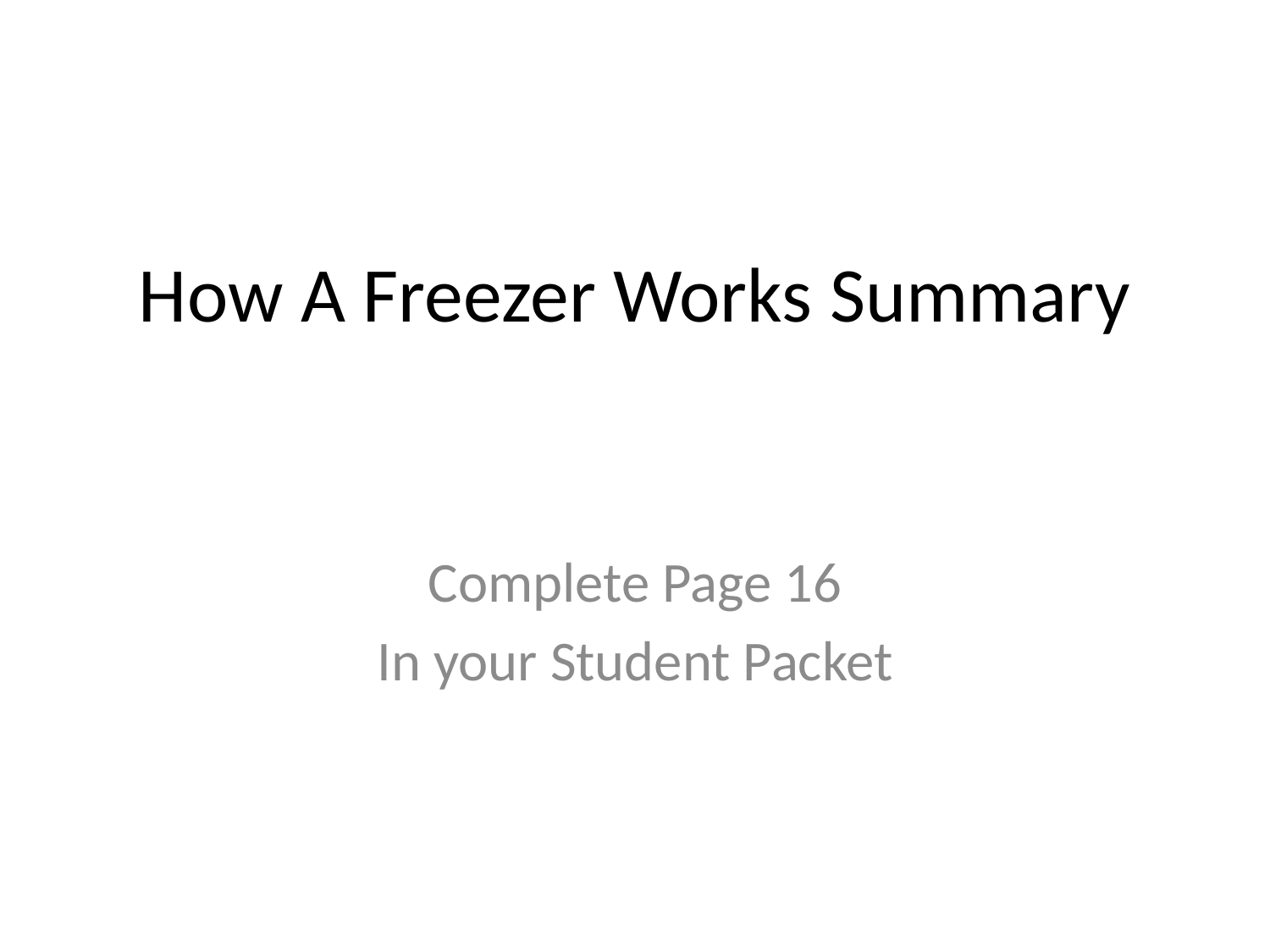

# How A Freezer Works Summary
Complete Page 16
In your Student Packet